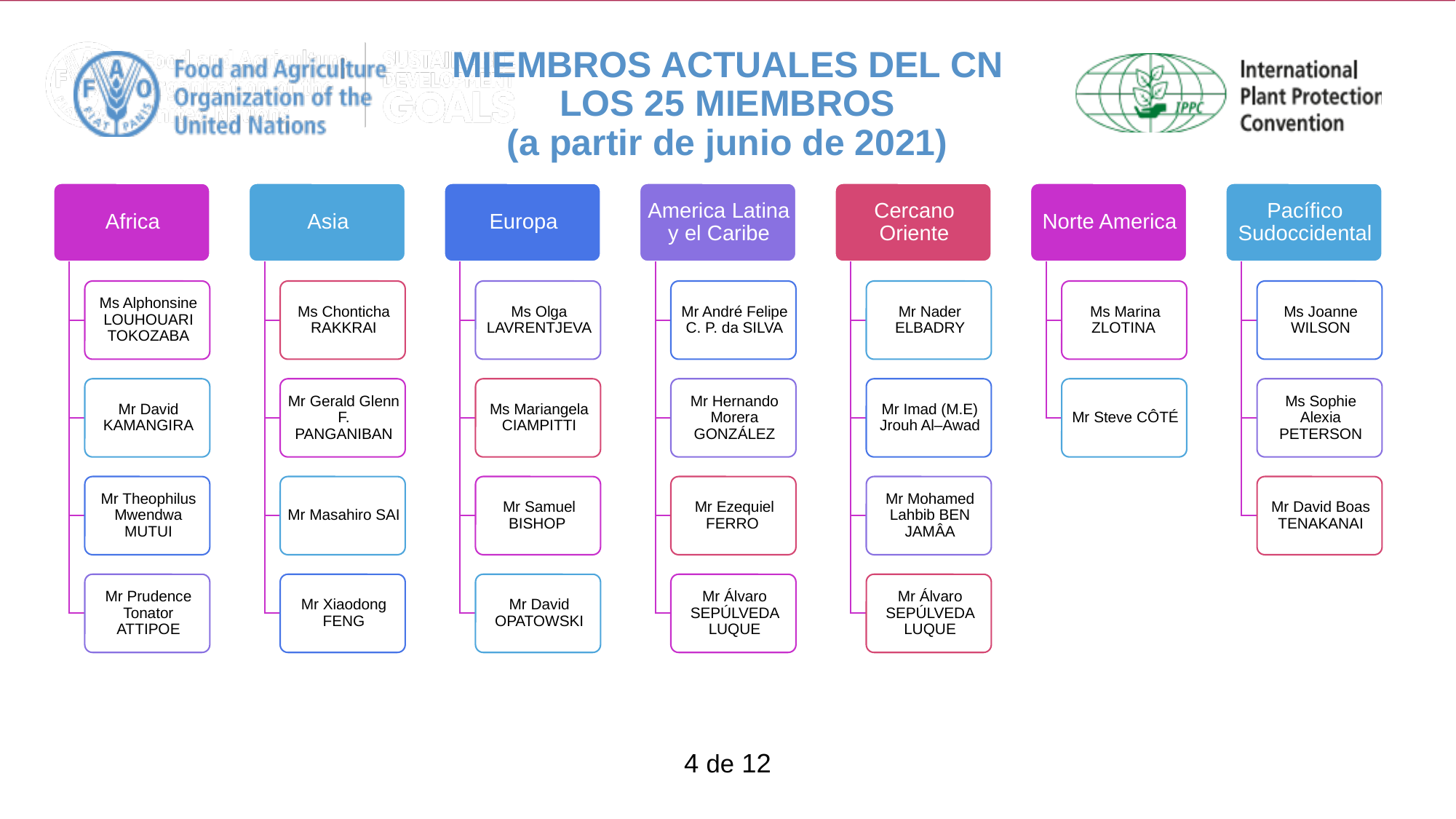

# MIEMBROS ACTUALES DEL CN LOS 25 MIEMBROS (a partir de junio de 2021)
Africa
Ms Alphonsine LOUHOUARI TOKOZABA
Mr David KAMANGIRA
Mr Theophilus Mwendwa MUTUI
Mr Prudence Tonator ATTIPOE
Asia
Ms Chonticha RAKKRAI
Mr Gerald Glenn F. PANGANIBAN
Mr Masahiro SAI
Mr Xiaodong FENG
Europa
Ms Olga LAVRENTJEVA
Ms Mariangela CIAMPITTI
Mr Samuel BISHOP
Mr David OPATOWSKI
America Latina y el Caribe
Mr André Felipe C. P. da SILVA
Mr Hernando Morera GONZÁLEZ
Mr Ezequiel FERRO
Mr Álvaro SEPÚLVEDA LUQUE
Cercano Oriente
Mr Nader ELBADRY
Mr Imad (M.E) Jrouh Al–Awad
Mr Mohamed Lahbib BEN JAMÂA
Mr Álvaro SEPÚLVEDA LUQUE
Norte America
Ms Marina ZLOTINA
Mr Steve CÔTÉ
Pacífico Sudoccidental
Ms Joanne WILSON
Ms Sophie Alexia PETERSON
Mr David Boas TENAKANAI
4 de 12